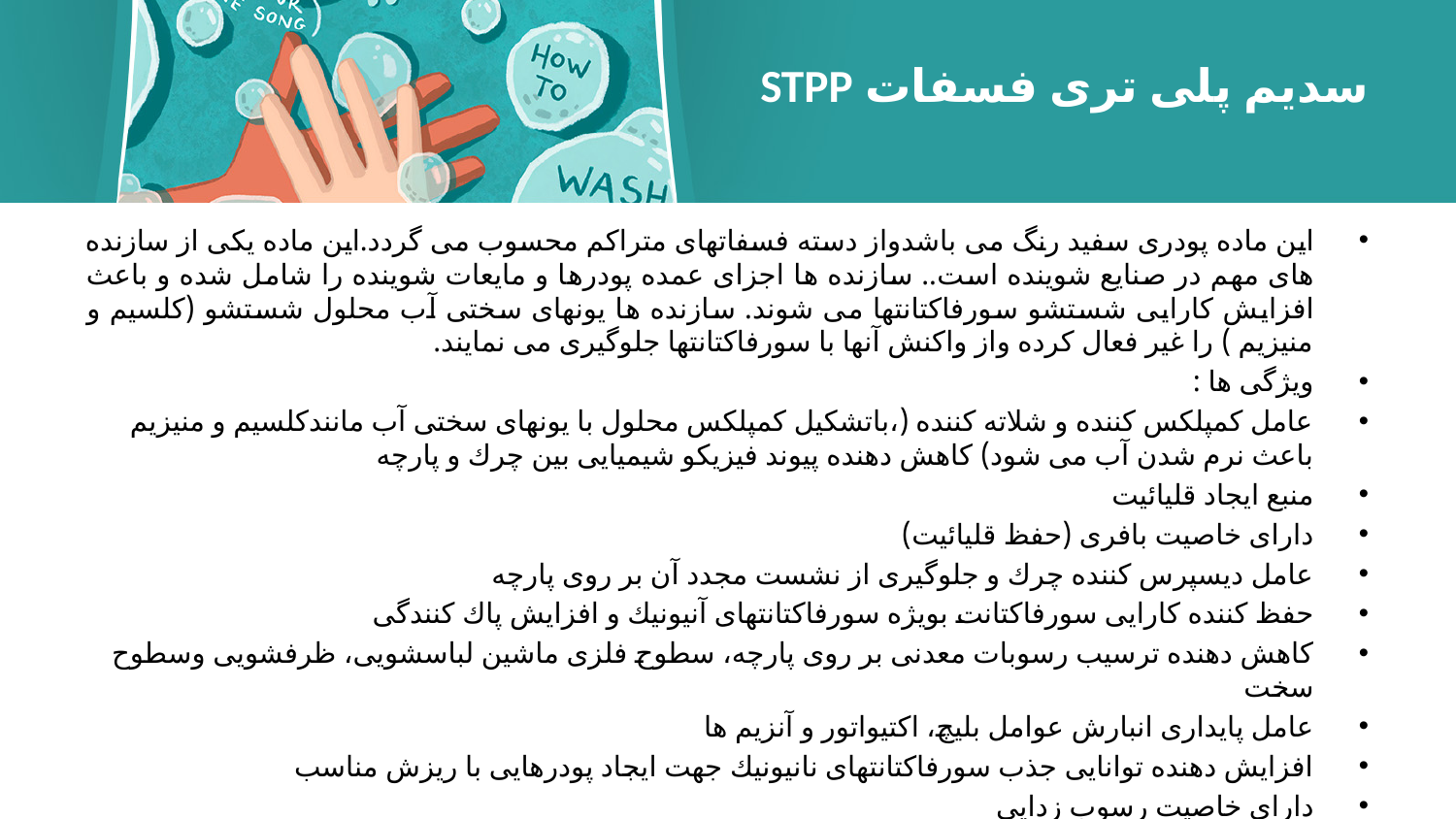

# سدیم پلی تری فسفات STPP
این ماده پودری سفید رنگ می باشدواز دسته فسفاتهای متراکم محسوب می گردد.این ماده یكی از سازنده های مهم در صنایع شوینده است.. سازنده ها اجزای عمده پودرها و مایعات شوینده را شامل شده و باعث افزایش كارایی شستشو سورفاكتانتها می شوند. سازنده ها یونهای سختی آب محلول شستشو (كلسیم و منیزیم ) را غیر فعال كرده واز واكنش آنها با سورفاكتانتها جلوگیری می نمایند.
ویژگی ها :
عامل كمپلكس كننده و شلاته كننده (،باتشكیل كمپلكس محلول با یونهای سختی آب مانندكلسیم و منیزیم باعث نرم شدن آب می شود) كاهش دهنده پیوند فیزیكو شیمیایی بین چرك و پارچه
منبع ایجاد قلیائیت
دارای خاصیت بافری (حفظ قلیائیت)
عامل دیسپرس کننده چرك و جلوگیری از نشست مجدد آن بر روی پارچه
حفظ کننده كارایی سورفاكتانت بویژه سورفاكتانتهای آنیونیك و افزایش پاك كنندگی
كاهش دهنده ترسیب رسوبات معدنی بر روی پارچه، سطوح فلزی ماشین لباسشویی، ظرفشویی وسطوح سخت
عامل پایداری انبارش عوامل بلیچ، اكتیواتور و آنزیم ها
افزایش دهنده توانایی جذب سورفاكتانتهای نانیونیك جهت ایجاد پودرهایی با ریزش مناسب
دارای خاصیت رسوب زدایی